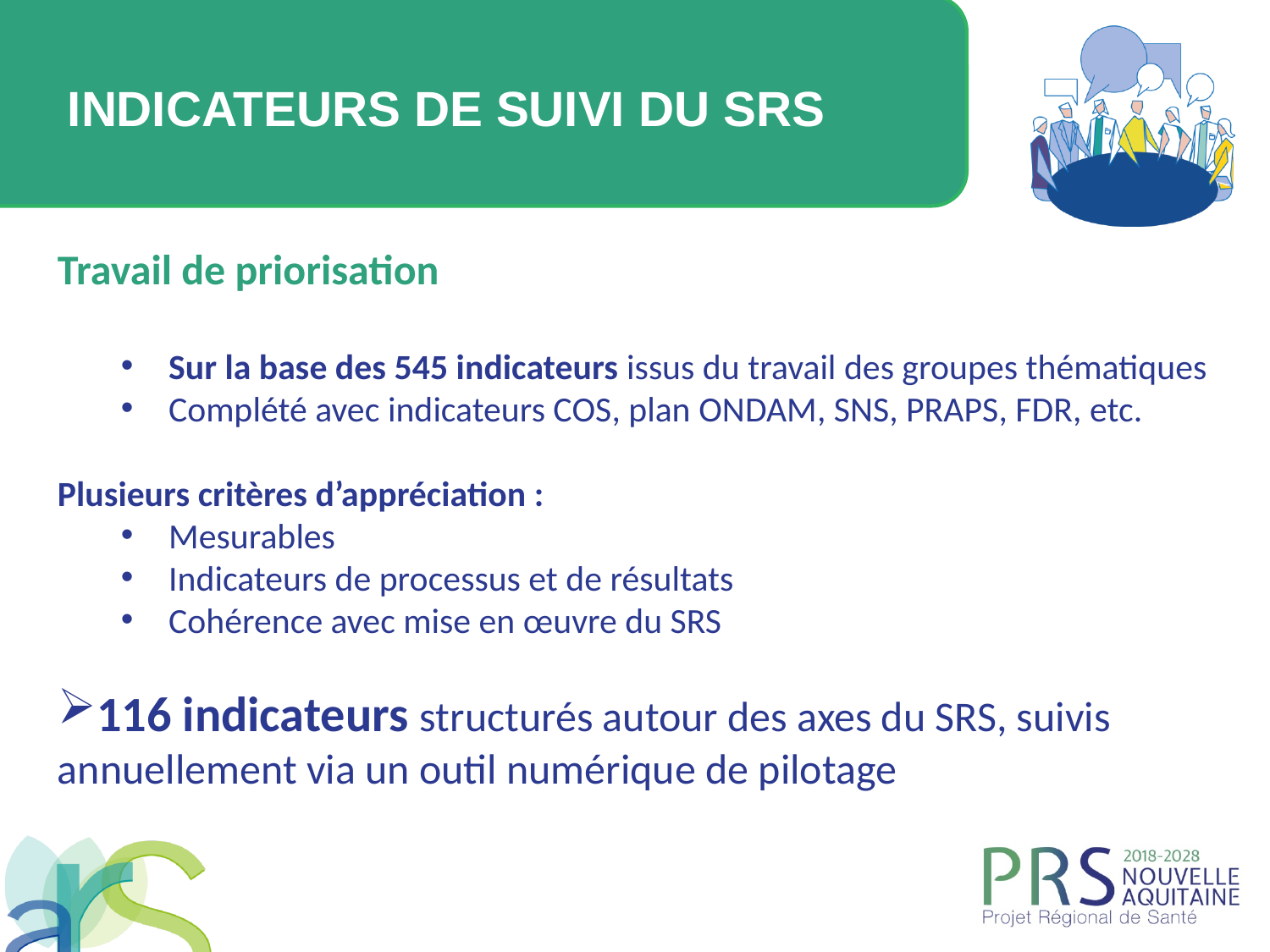

Indicateurs de suivi du SRS

Travail de priorisation

Sur la base des 545 indicateurs issus du travail des groupes thématiques
Complété avec indicateurs COS, plan ONDAM, SNS, PRAPS, FDR, etc.

Plusieurs critères d’appréciation :
Mesurables
Indicateurs de processus et de résultats
Cohérence avec mise en œuvre du SRS

116 indicateurs structurés autour des axes du SRS, suivis annuellement via un outil numérique de pilotage